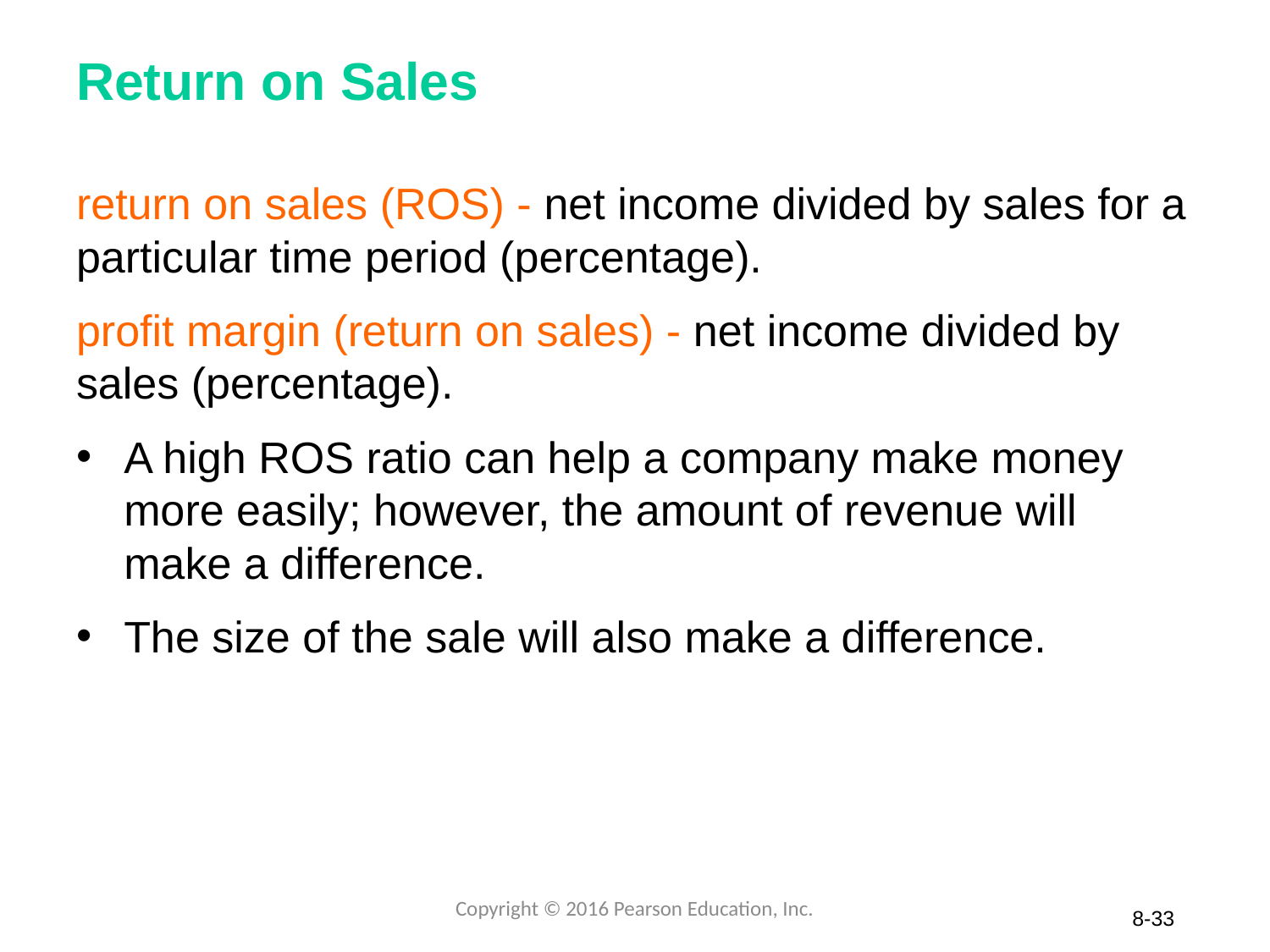

# Return on Sales
return on sales (ROS) - net income divided by sales for a particular time period (percentage).

profit margin (return on sales) - net income divided by sales (percentage).

A high ROS ratio can help a company make money more easily; however, the amount of revenue will make a difference.

The size of the sale will also make a difference.
Copyright © 2016 Pearson Education, Inc.